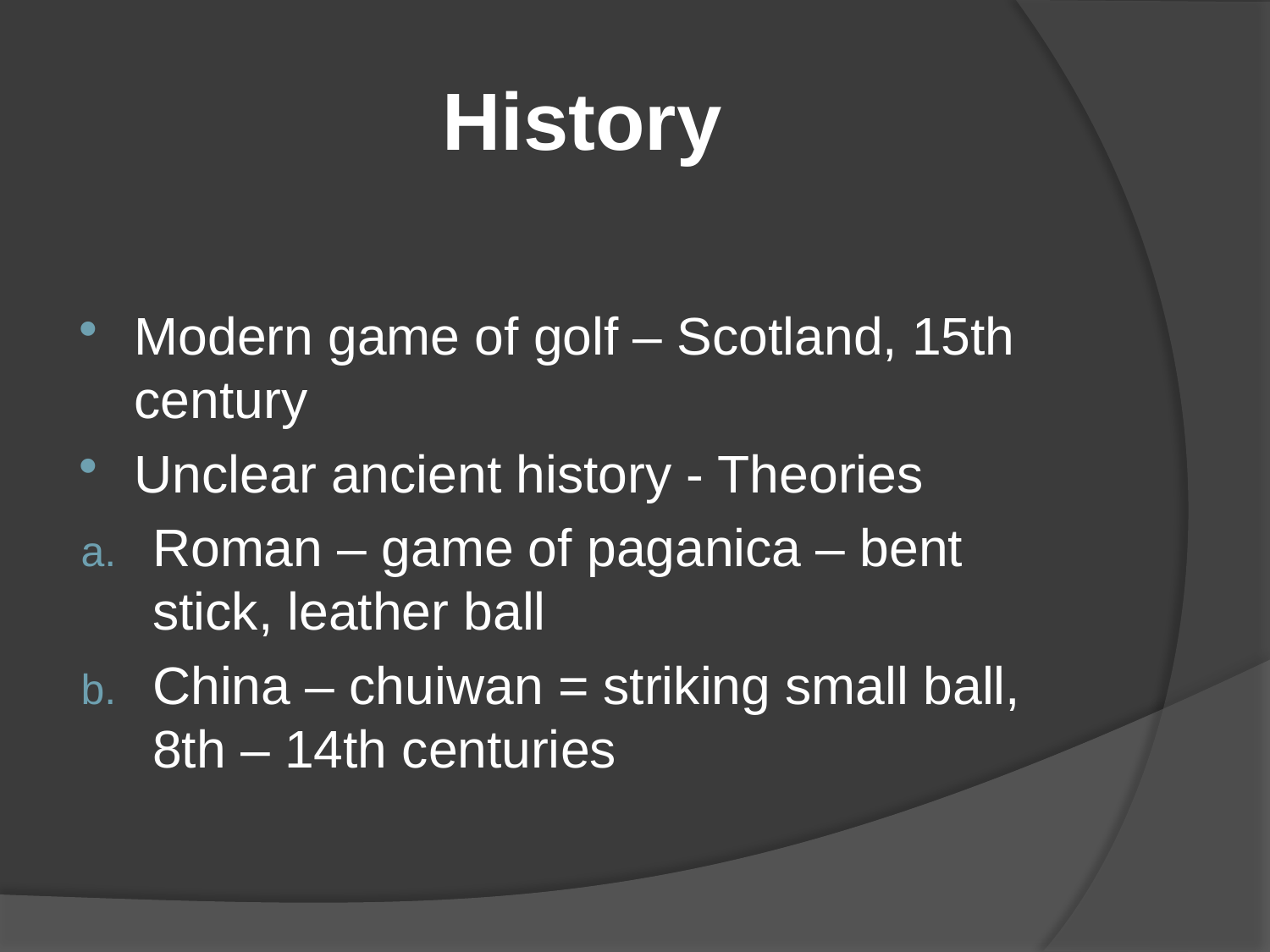

# History

Modern game of golf – Scotland, 15th century
Unclear ancient history - Theories
Roman – game of paganica – bent stick, leather ball
China – chuiwan = striking small ball, 8th – 14th centuries